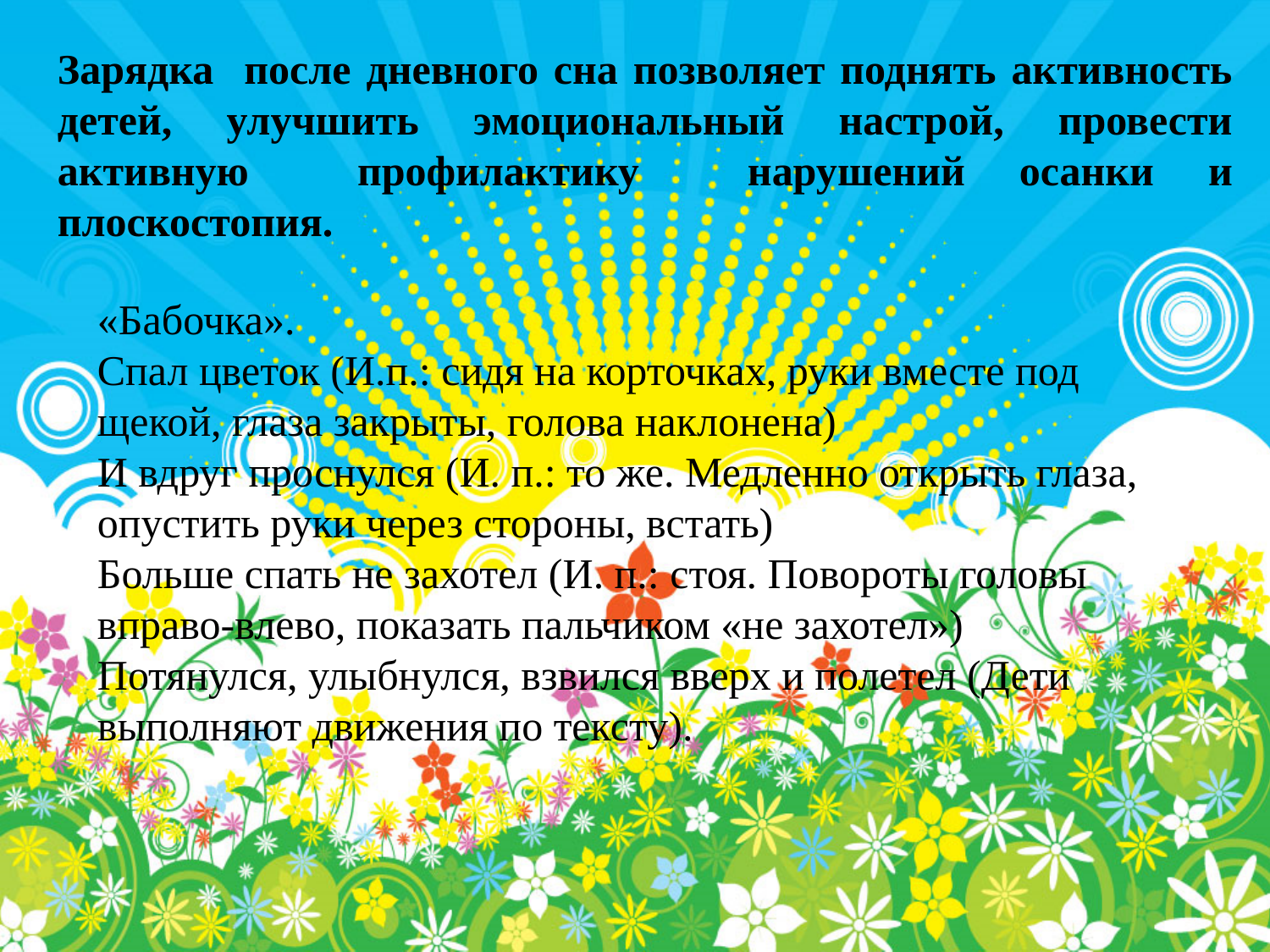

Зарядка  после дневного сна позволяет поднять активность детей, улучшить эмоциональный настрой, провести активную  профилактику  нарушений осанки и плоскостопия.
«Бабочка».
Спал цветок (И.п.: сидя на корточках, руки вместе под щекой, глаза закрыты, голова наклонена)
И вдруг проснулся (И. п.: то же. Медленно открыть глаза, опустить руки через стороны, встать)
Больше спать не захотел (И. п.: стоя. Повороты головы вправо-влево, показать пальчиком «не захотел»)
Потянулся, улыбнулся, взвился вверх и полетел (Дети выполняют движения по тексту).